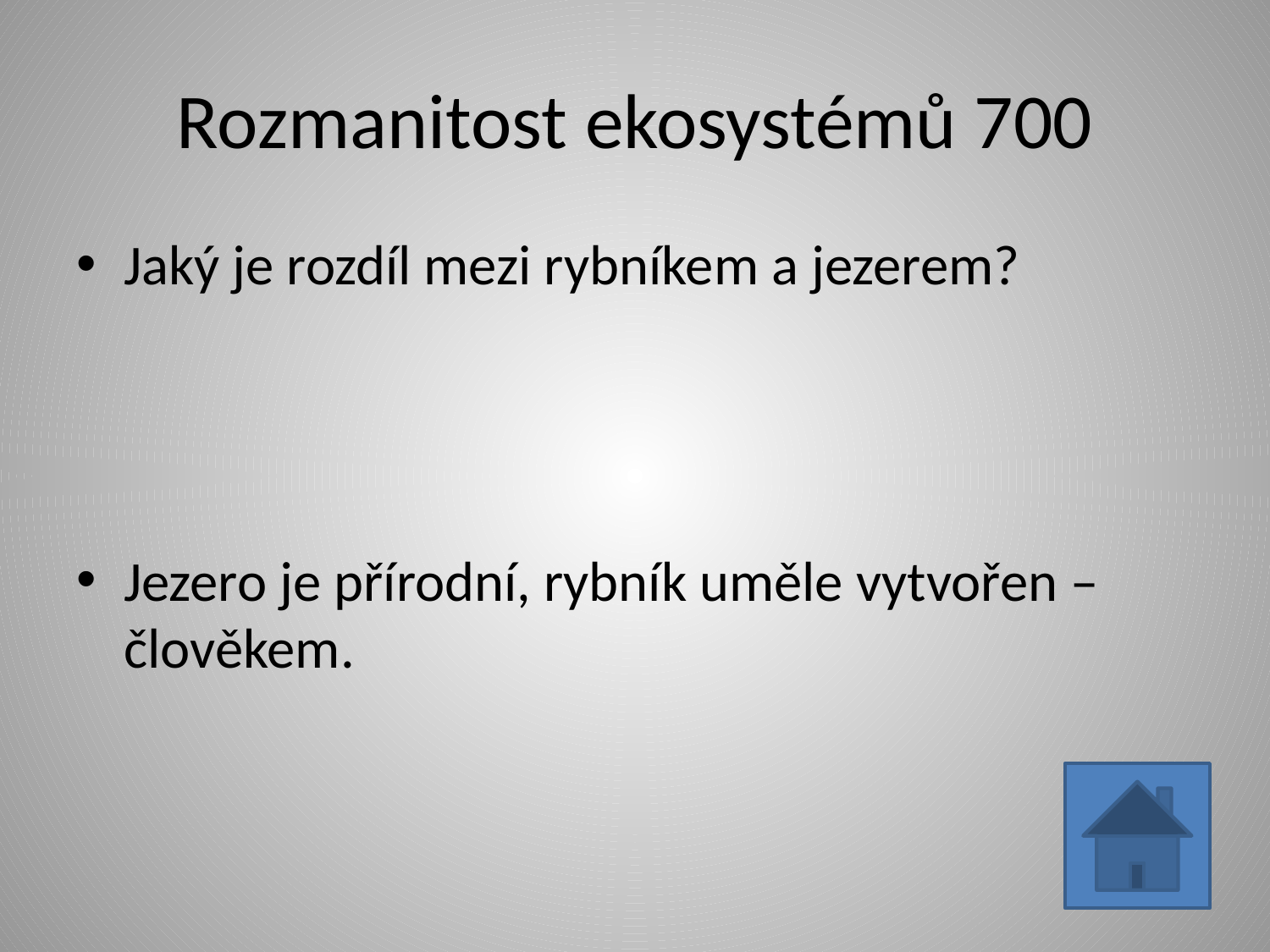

# Rozmanitost ekosystémů 700
Jaký je rozdíl mezi rybníkem a jezerem?

Jezero je přírodní, rybník uměle vytvořen – člověkem.